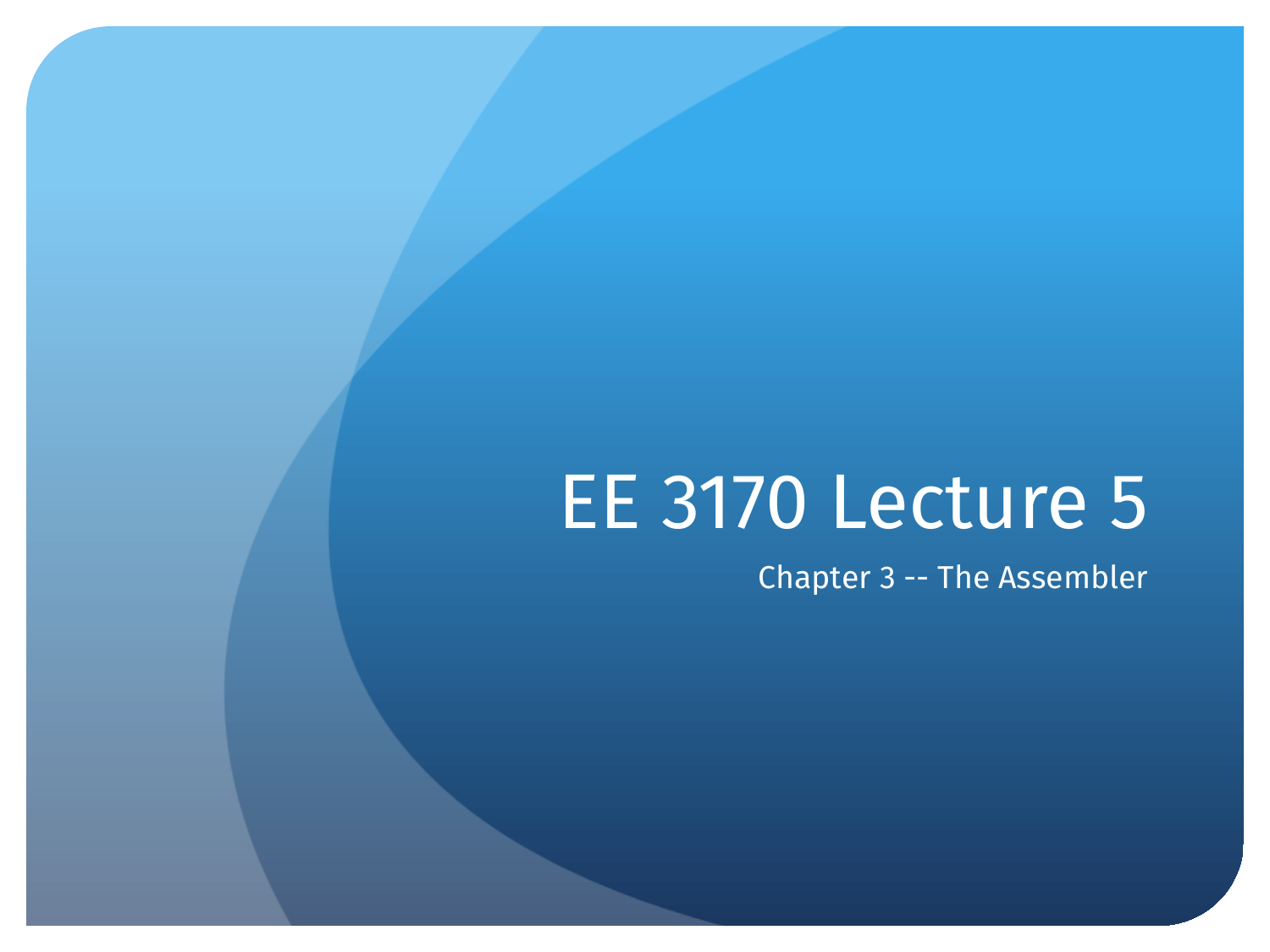

# EE 3170 Lecture 5
Chapter 3 -- The Assembler